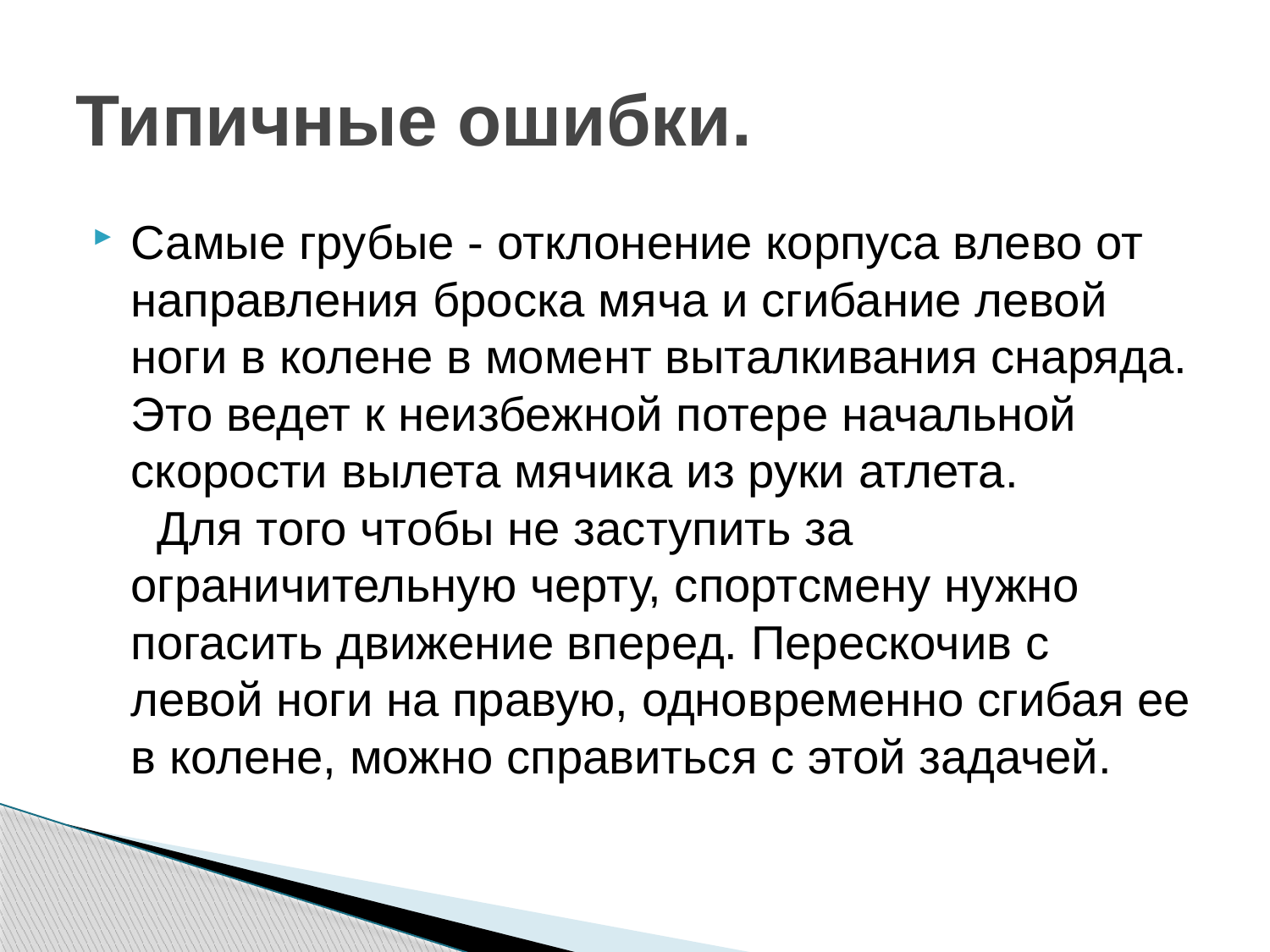

# Типичные ошибки.
Самые грубые - отклонение корпуса влево от направления броска мяча и сгибание левой ноги в колене в момент выталкивания снаряда. Это ведет к неизбежной потере начальной скорости вылета мячика из руки атлета.
  Для того чтобы не заступить за ограничительную черту, спортсмену нужно погасить движение вперед. Перескочив с левой ноги на правую, одновременно сгибая ее в колене, можно справиться с этой задачей.